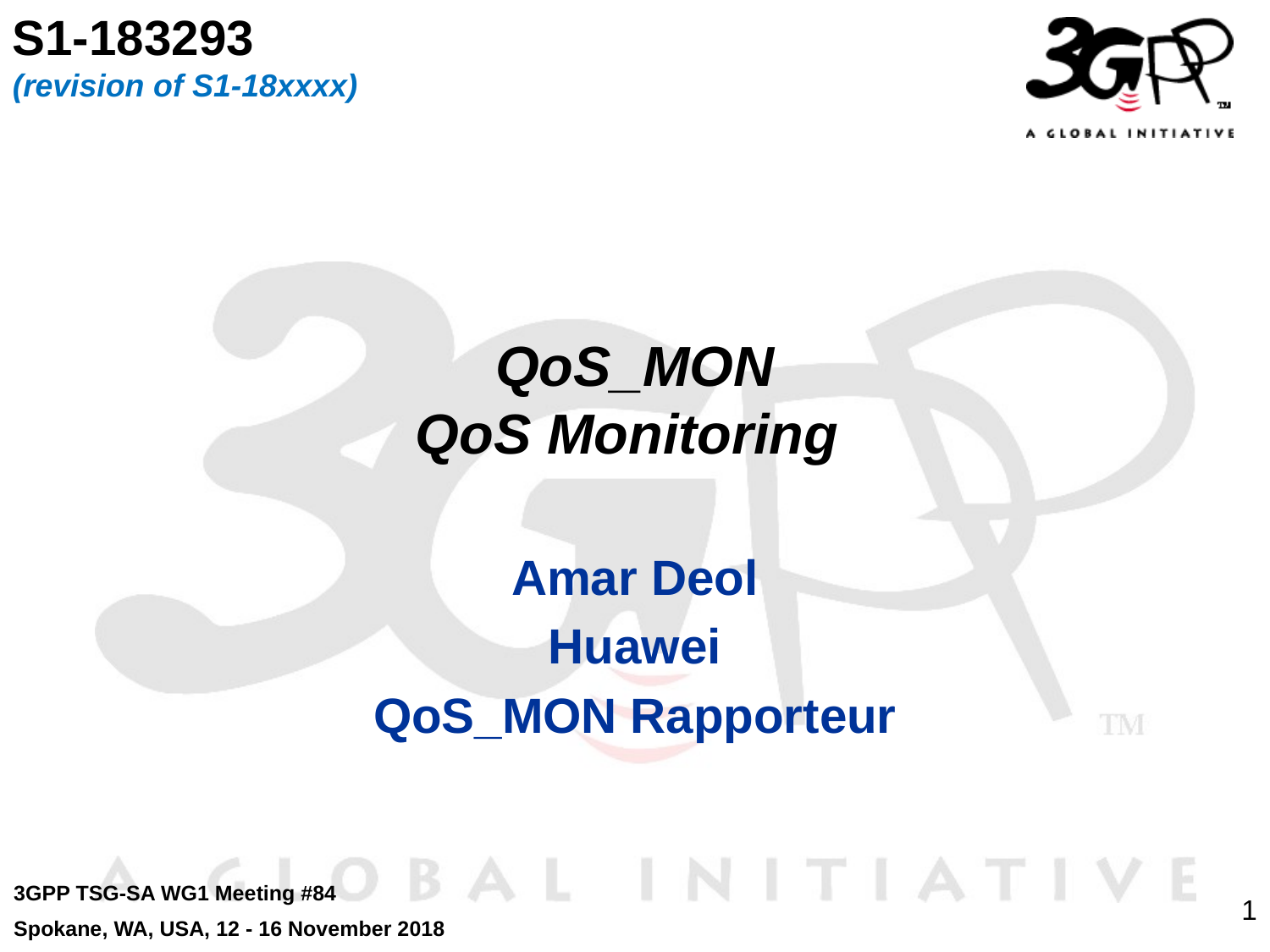

S1-183293
(revision of S1-18xxxx)
# QoS_MON QoS Monitoring
Amar Deol
Huawei
QoS_MON Rapporteur
3GPP TSG-SA WG1 Meeting #84
Spokane, WA, USA, 12 - 16 November 2018
1